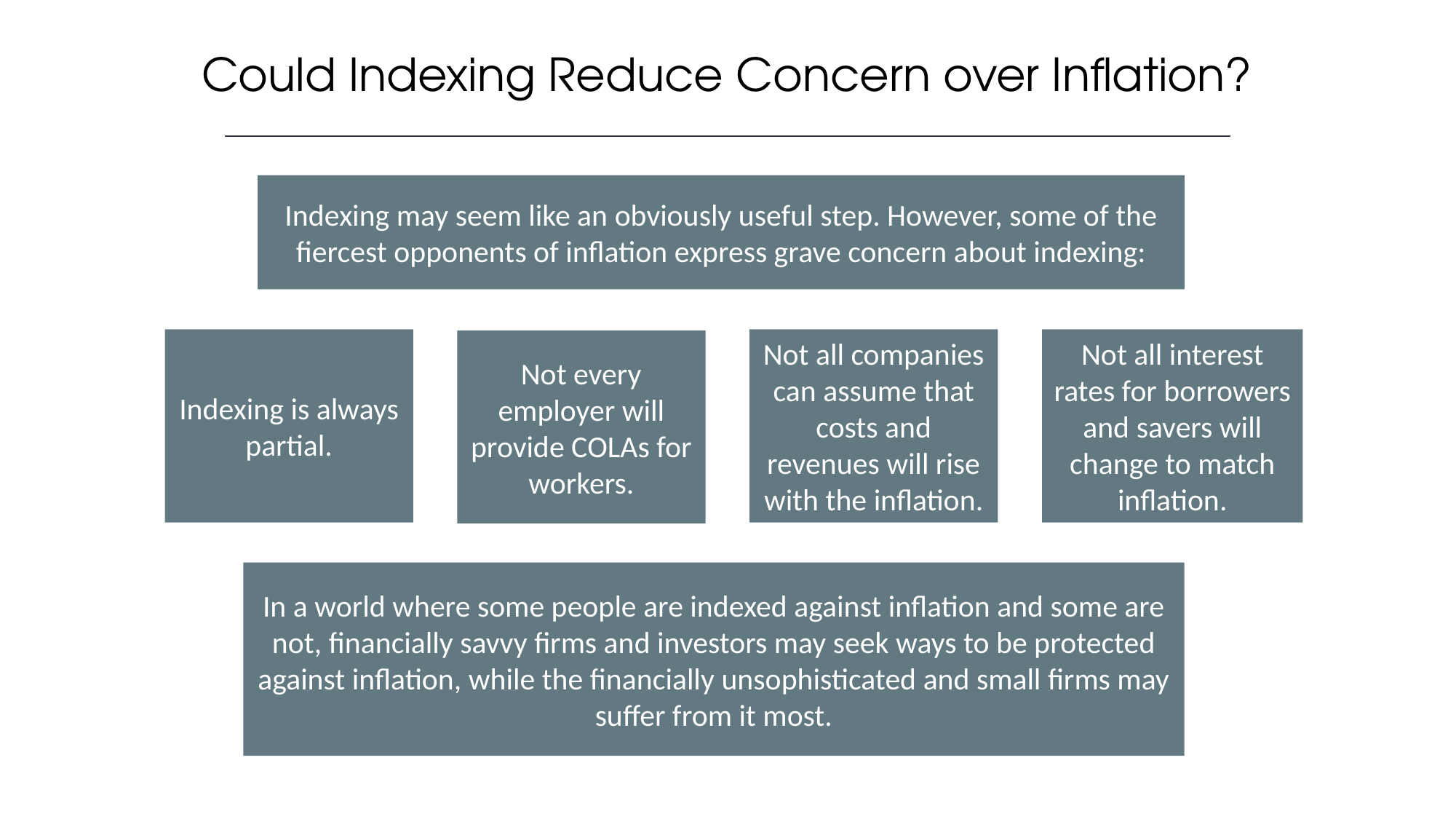

Could Indexing Reduce Concern over Inflation?
Indexing may seem like an obviously useful step. However, some of the fiercest opponents of inflation express grave concern about indexing:
Indexing is always partial.
Not all interest rates for borrowers and savers will change to match inflation.
Not all companies can assume that costs and revenues will rise with the inflation.
Not every employer will provide COLAs for workers.
In a world where some people are indexed against inflation and some are not, financially savvy firms and investors may seek ways to be protected against inflation, while the financially unsophisticated and small firms may suffer from it most.